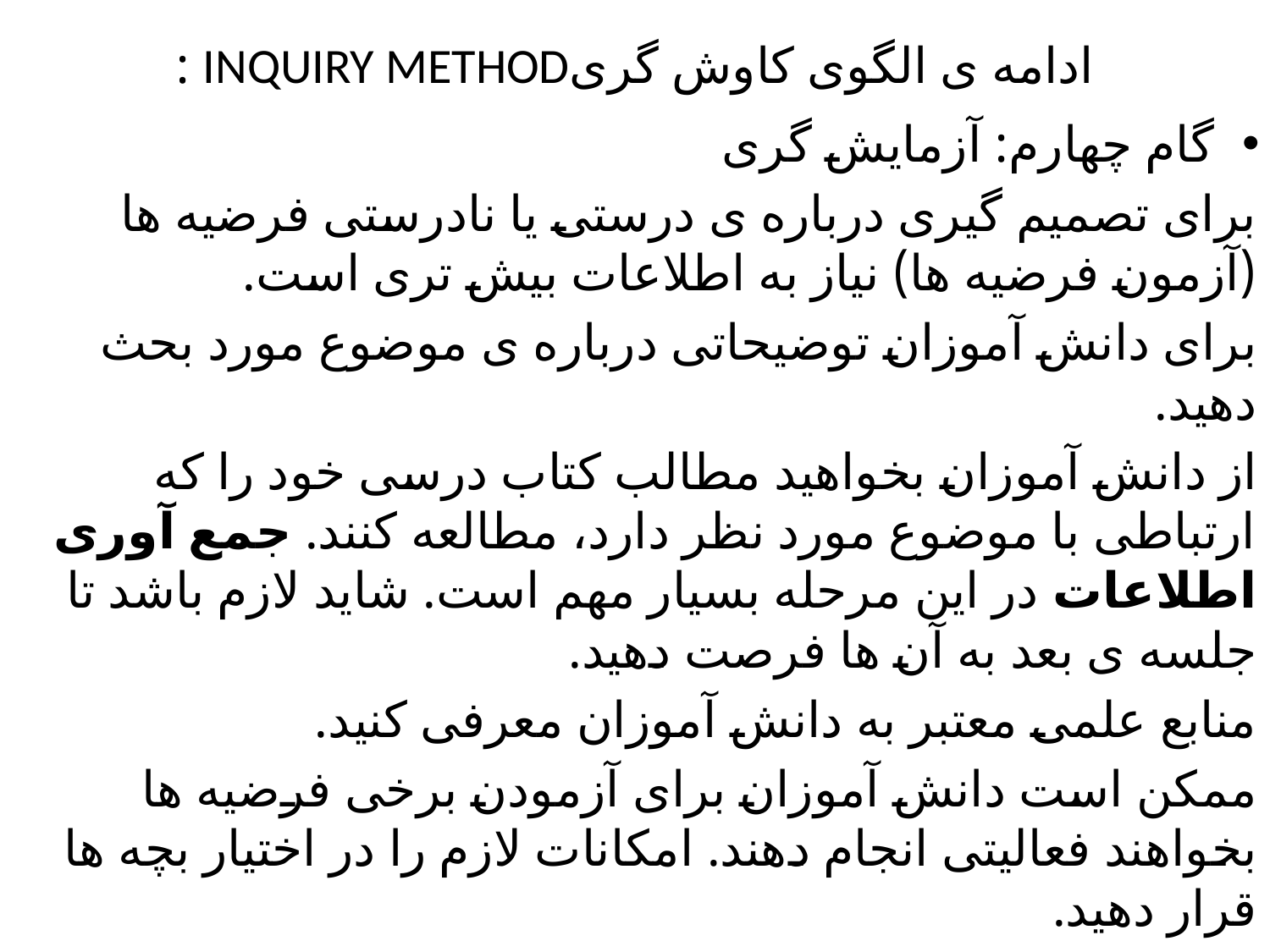

# ادامه ی الگوی کاوش گریINQUIRY METHOD :
گام چهارم: آزمایش گری
برای تصمیم گیری درباره ی درستی یا نادرستی فرضیه ها (آزمون فرضیه ها) نیاز به اطلاعات بیش تری است.
برای دانش آموزان توضیحاتی درباره ی موضوع مورد بحث دهید.
از دانش آموزان بخواهید مطالب کتاب درسی خود را که ارتباطی با موضوع مورد نظر دارد، مطالعه کنند. جمع آوری اطلاعات در این مرحله بسیار مهم است. شاید لازم باشد تا جلسه ی بعد به آن ها فرصت دهید.
منابع علمی معتبر به دانش آموزان معرفی کنید.
ممکن است دانش آموزان برای آزمودن برخی فرضیه ها بخواهند فعالیتی انجام دهند. امکانات لازم را در اختیار بچه ها قرار دهید.